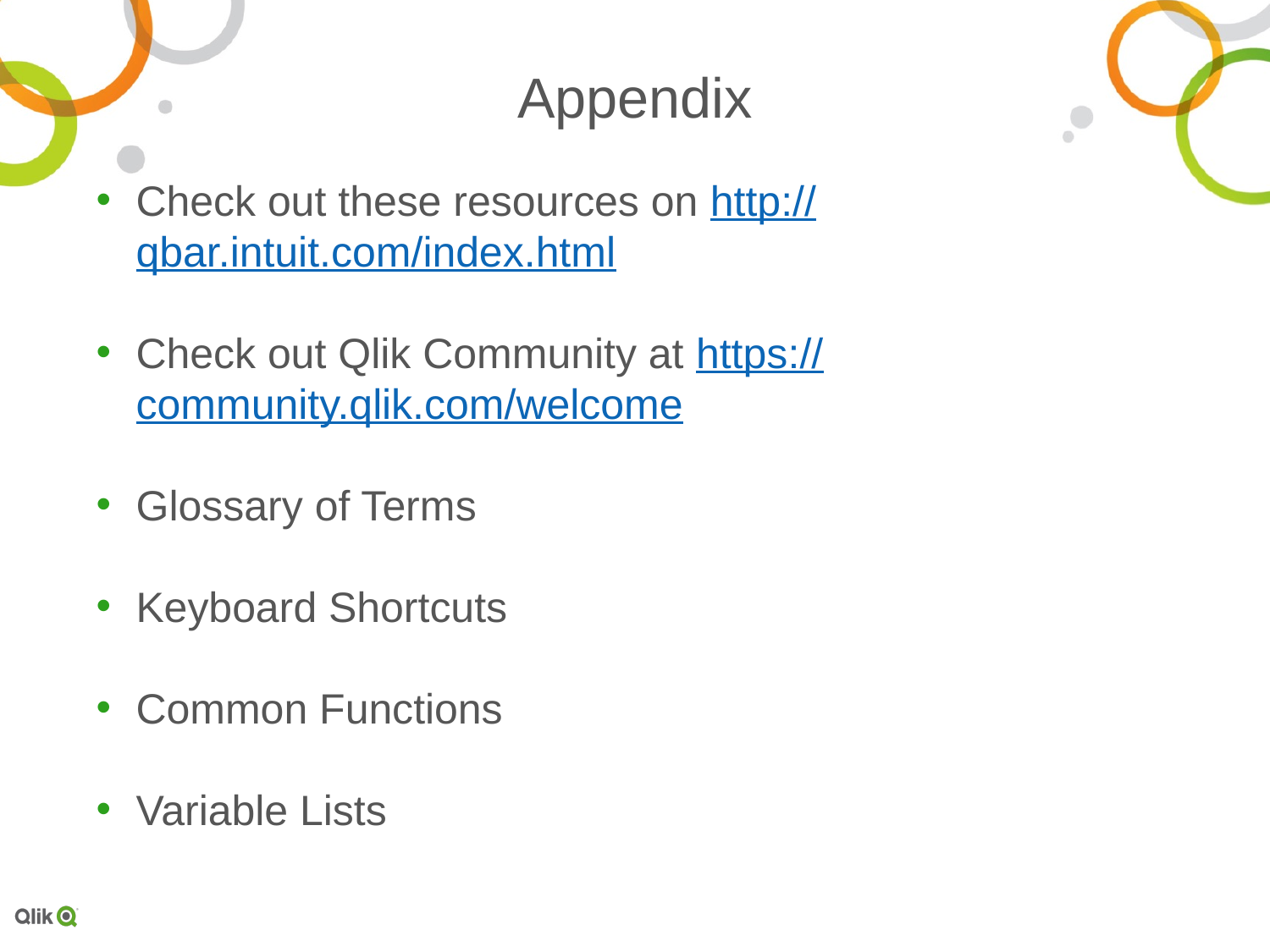

# Appendix
Check out these resources on http://qbar.intuit.com/index.html

Check out Qlik Community at https://community.qlik.com/welcome

Glossary of Terms

Keyboard Shortcuts

Common Functions

Variable Lists